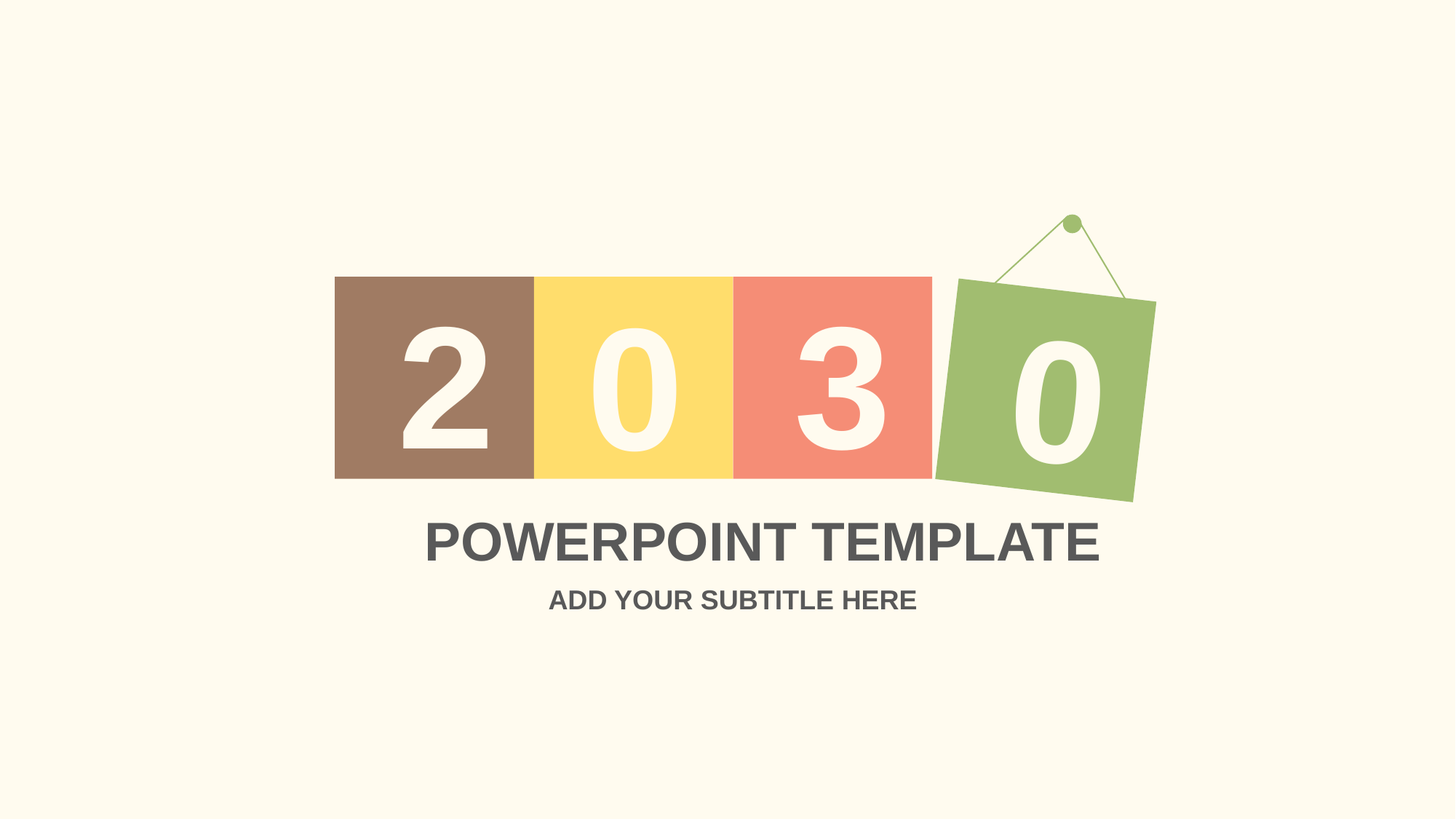

2
3
0

0

POWERPOINT TEMPLATE
ADD YOUR SUBTITLE HERE